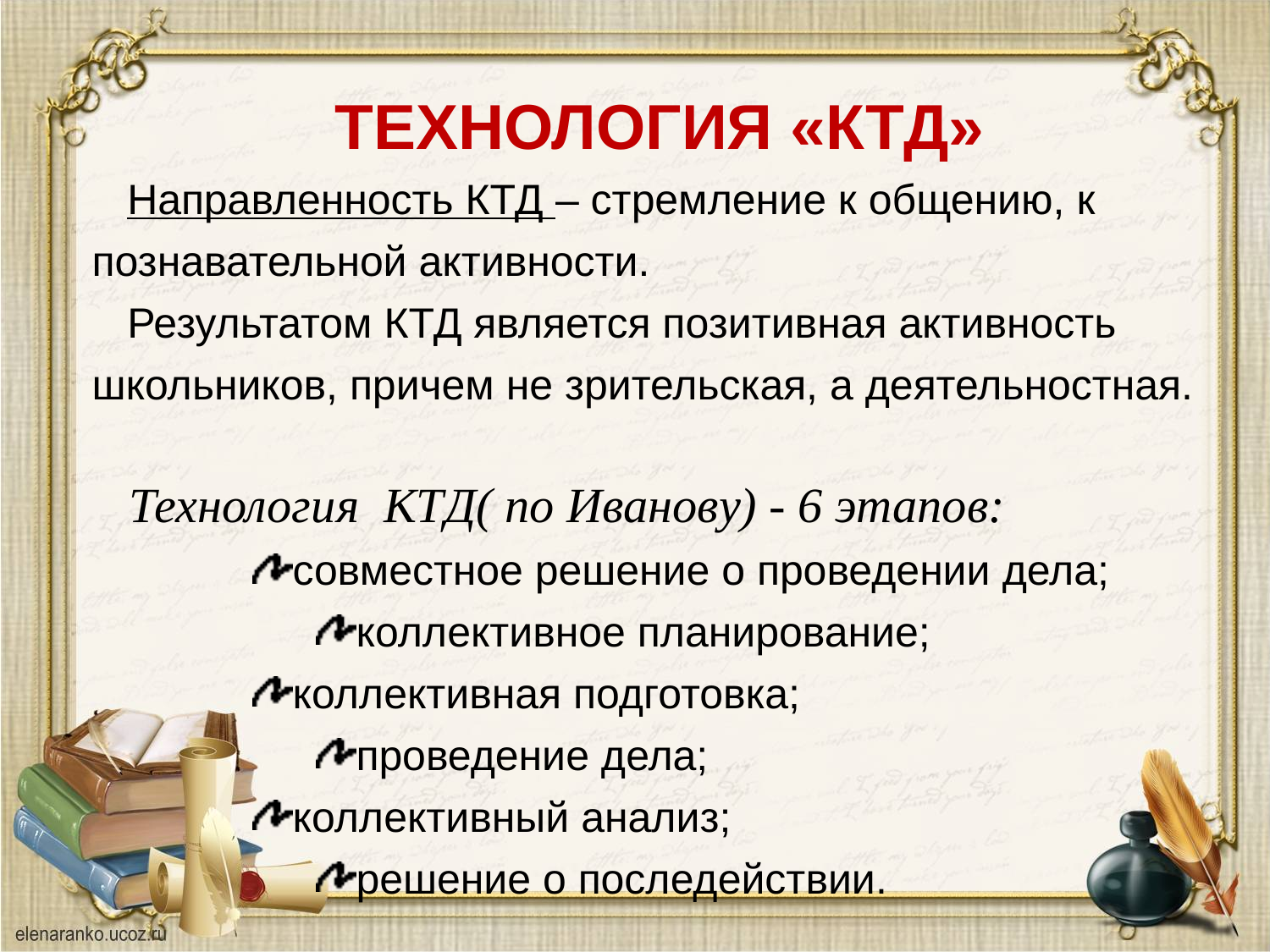

ТЕХНОЛОГИЯ «КТД»
   Направленность КТД – стремление к общению, к познавательной активности.
   Результатом КТД является позитивная активность школьников, причем не зрительская, а деятельностная.

   Технология  КТД( по Иванову) - 6 этапов:
совместное решение о проведении дела;
коллективное планирование;
коллективная подготовка;
проведение дела;
коллективный анализ;
решение о последействии.